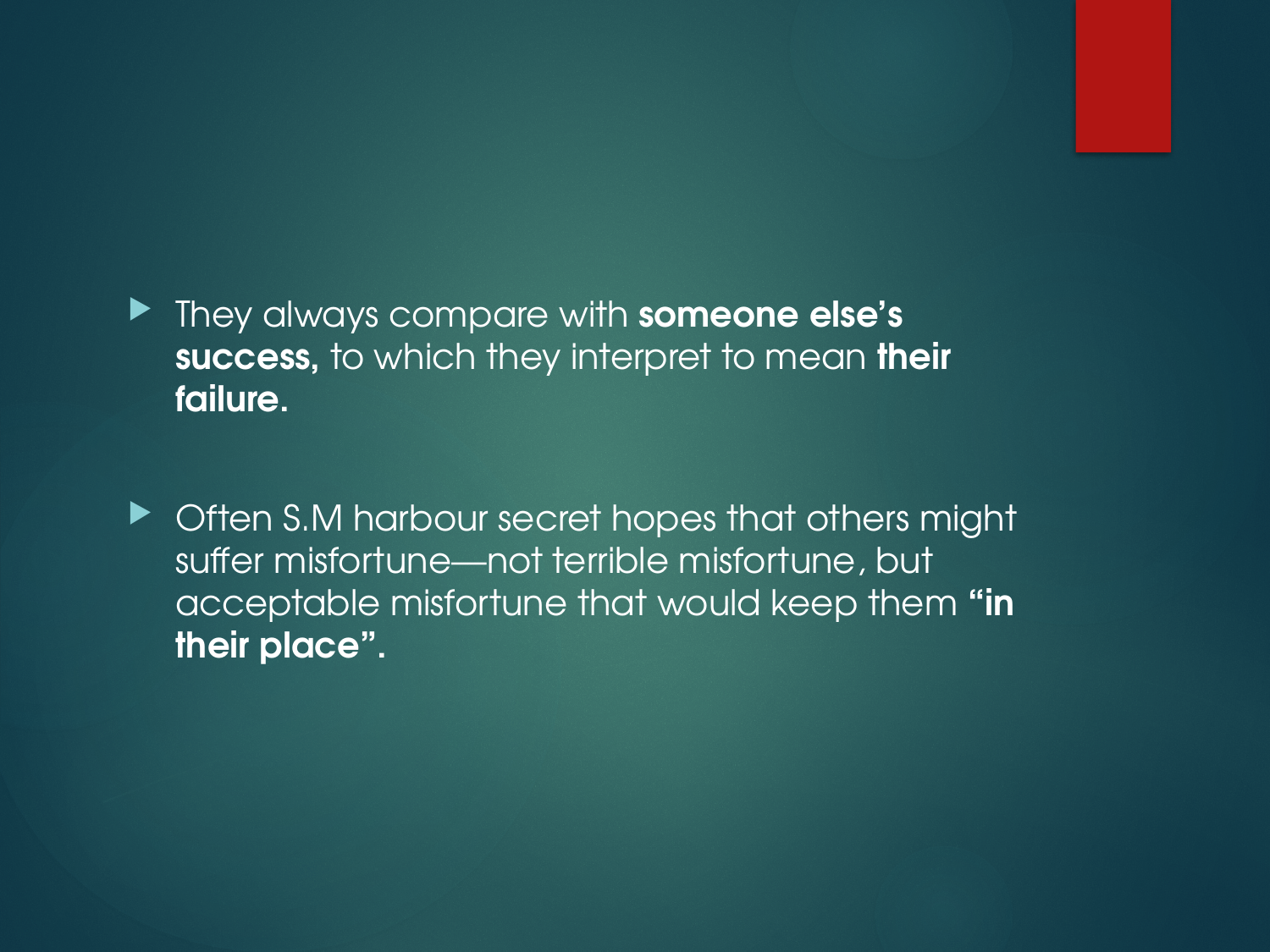

#
They always compare with someone else’s success, to which they interpret to mean their failure.

Often S.M harbour secret hopes that others might suffer misfortune—not terrible misfortune, but acceptable misfortune that would keep them “in their place”.